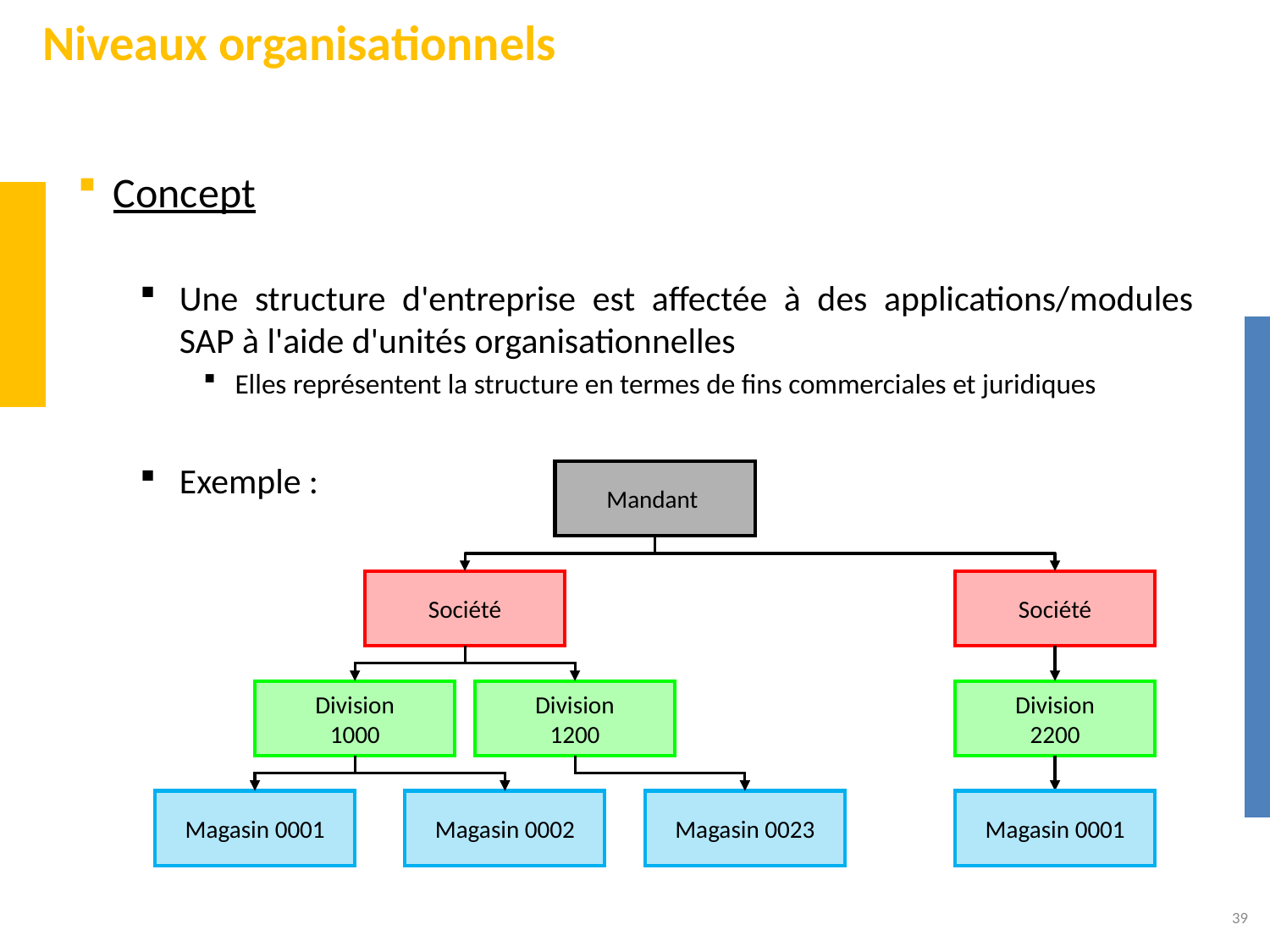

# Niveaux organisationnels
Concept

Une structure d'entreprise est affectée à des applications/modules SAP à l'aide d'unités organisationnelles
Elles représentent la structure en termes de fins commerciales et juridiques

Exemple :

Mandant
Société
Société
Division
1000
Division
1200
Division
2200
Magasin 0001
Magasin 0002
Magasin 0023
Magasin 0001
39